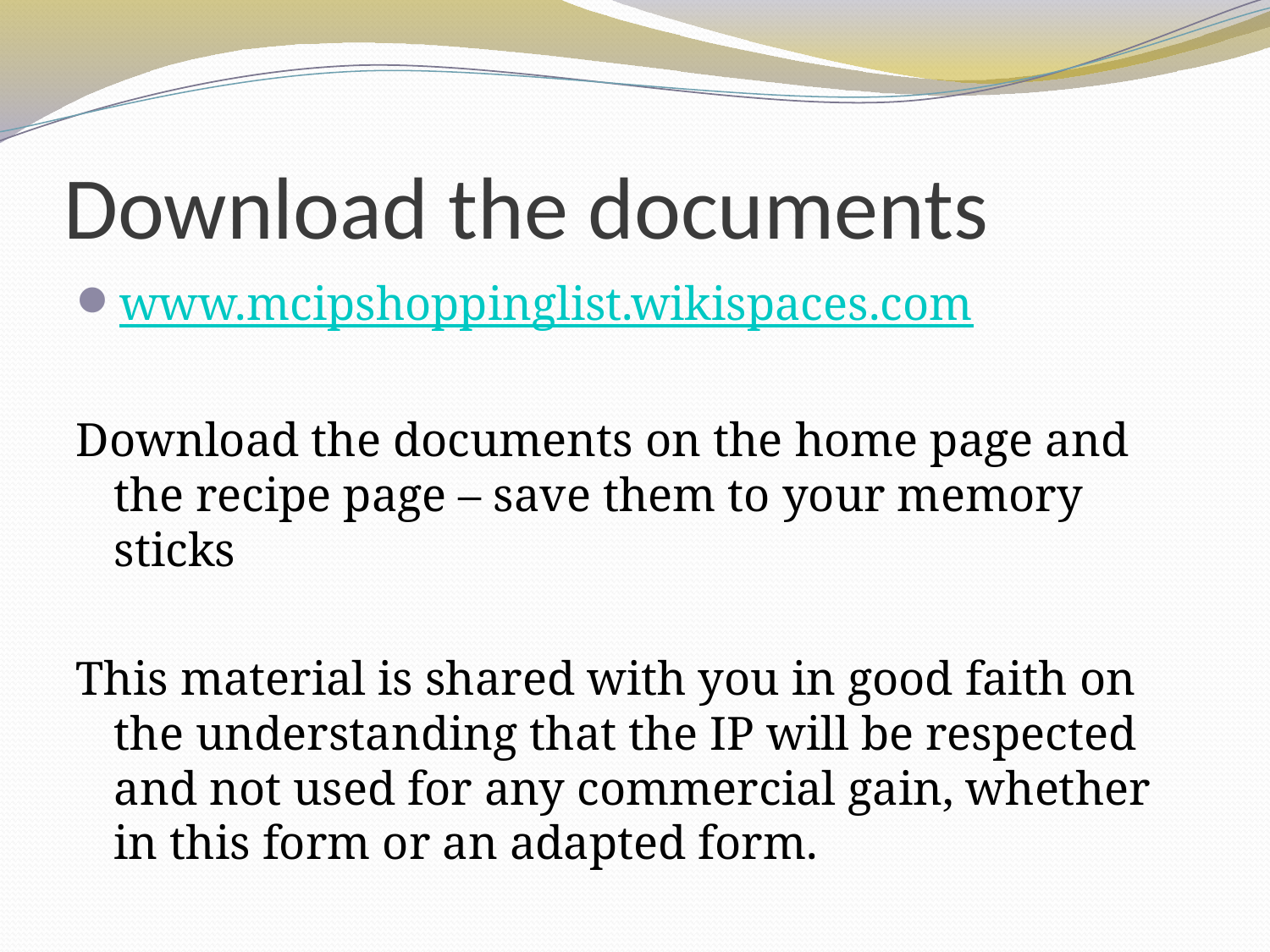

# Download the documents
www.mcipshoppinglist.wikispaces.com

Download the documents on the home page and the recipe page – save them to your memory sticks

This material is shared with you in good faith on the understanding that the IP will be respected and not used for any commercial gain, whether in this form or an adapted form.